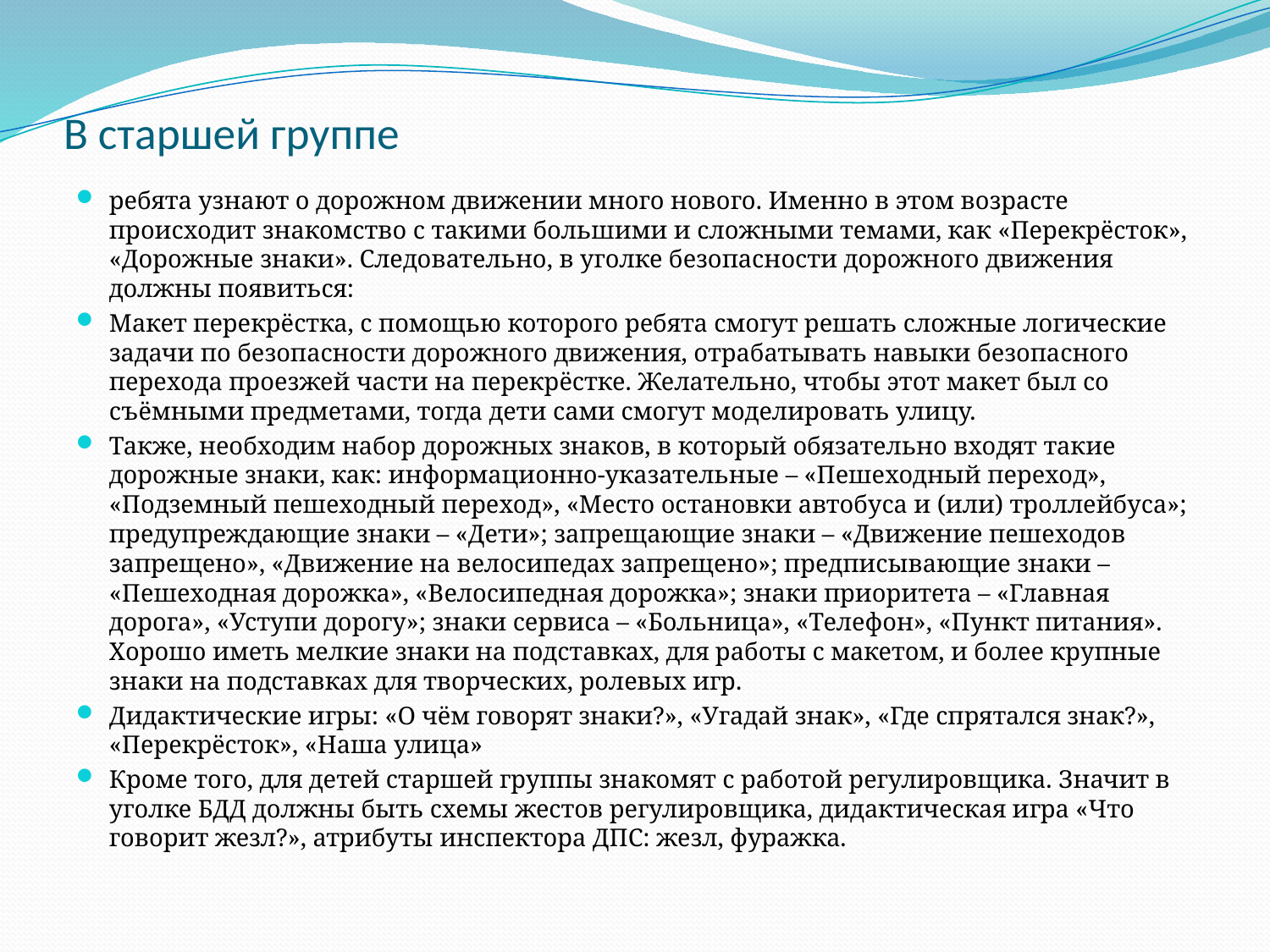

# В старшей группе
ребята узнают о дорожном движении много нового. Именно в этом возрасте происходит знакомство с такими большими и сложными темами, как «Перекрёсток», «Дорожные знаки». Следовательно, в уголке безопасности дорожного движения должны появиться:
Макет перекрёстка, с помощью которого ребята смогут решать сложные логические задачи по безопасности дорожного движения, отрабатывать навыки безопасного перехода проезжей части на перекрёстке. Желательно, чтобы этот макет был со съёмными предметами, тогда дети сами смогут моделировать улицу.
Также, необходим набор дорожных знаков, в который обязательно входят такие дорожные знаки, как: информационно-указательные – «Пешеходный переход», «Подземный пешеходный переход», «Место остановки автобуса и (или) троллейбуса»; предупреждающие знаки – «Дети»; запрещающие знаки – «Движение пешеходов запрещено», «Движение на велосипедах запрещено»; предписывающие знаки – «Пешеходная дорожка», «Велосипедная дорожка»; знаки приоритета – «Главная дорога», «Уступи дорогу»; знаки сервиса – «Больница», «Телефон», «Пункт питания». Хорошо иметь мелкие знаки на подставках, для работы с макетом, и более крупные знаки на подставках для творческих, ролевых игр.
Дидактические игры: «О чём говорят знаки?», «Угадай знак», «Где спрятался знак?», «Перекрёсток», «Наша улица»
Кроме того, для детей старшей группы знакомят с работой регулировщика. Значит в уголке БДД должны быть схемы жестов регулировщика, дидактическая игра «Что говорит жезл?», атрибуты инспектора ДПС: жезл, фуражка.